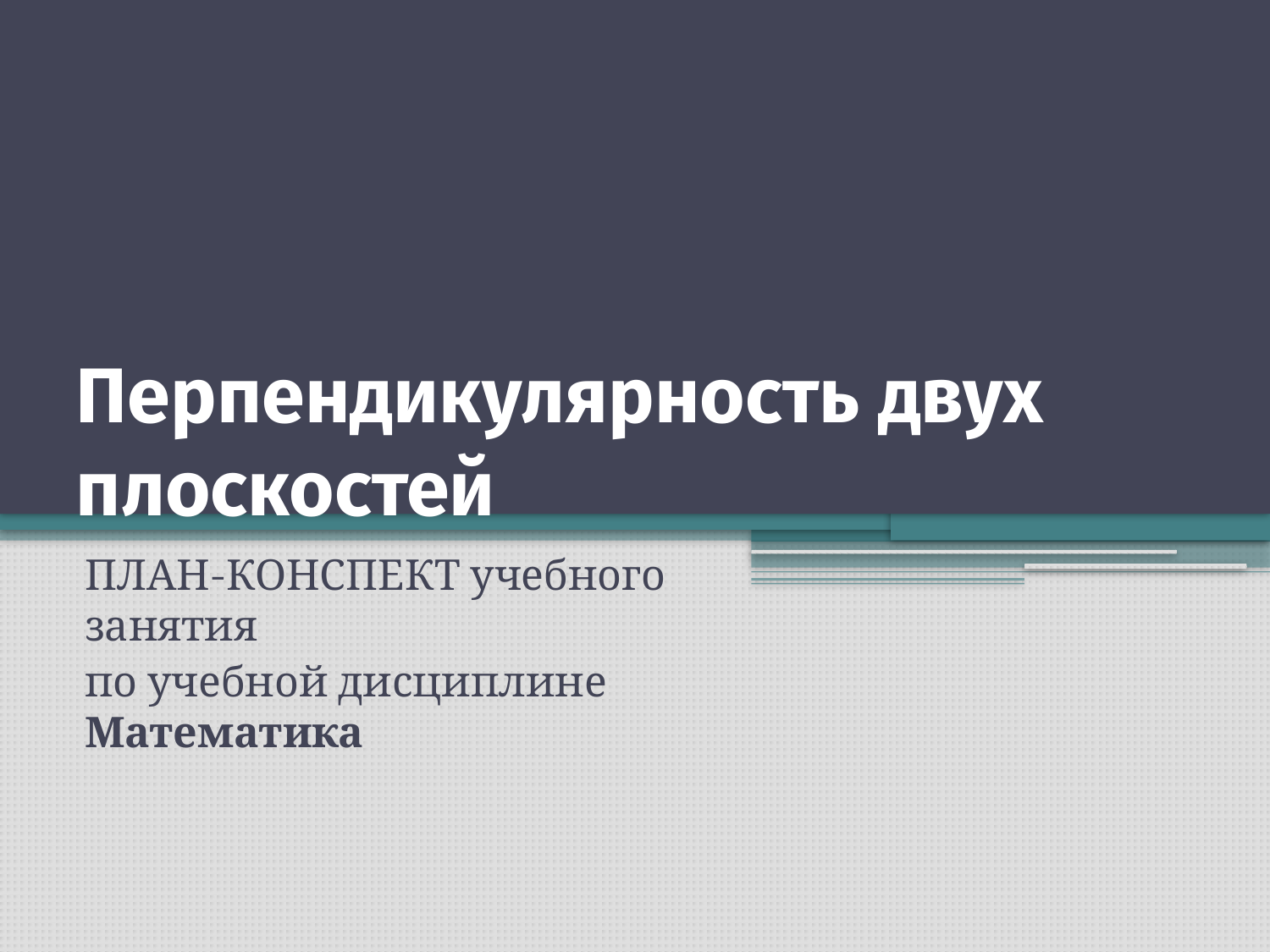

# Перпендикулярность двух плоскостей
ПЛАН-КОНСПЕКТ учебного занятия
по учебной дисциплине Математика